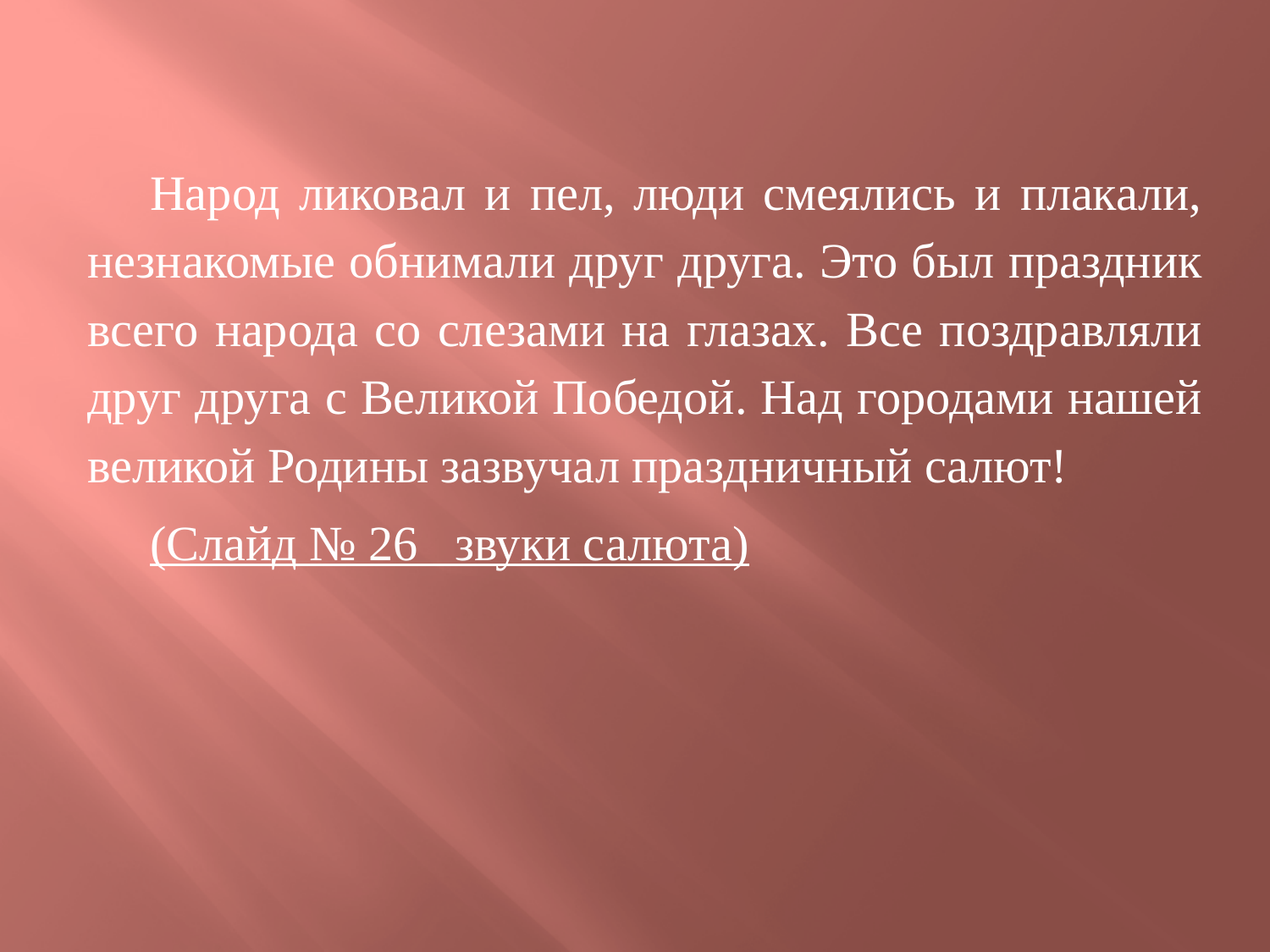

Народ ликовал и пел, люди смеялись и плакали, незнакомые обнимали друг друга. Это был праздник всего народа со слезами на глазах. Все поздравляли друг друга с Великой Победой. Над городами нашей великой Родины зазвучал праздничный салют!
(Слайд № 26   звуки салюта)